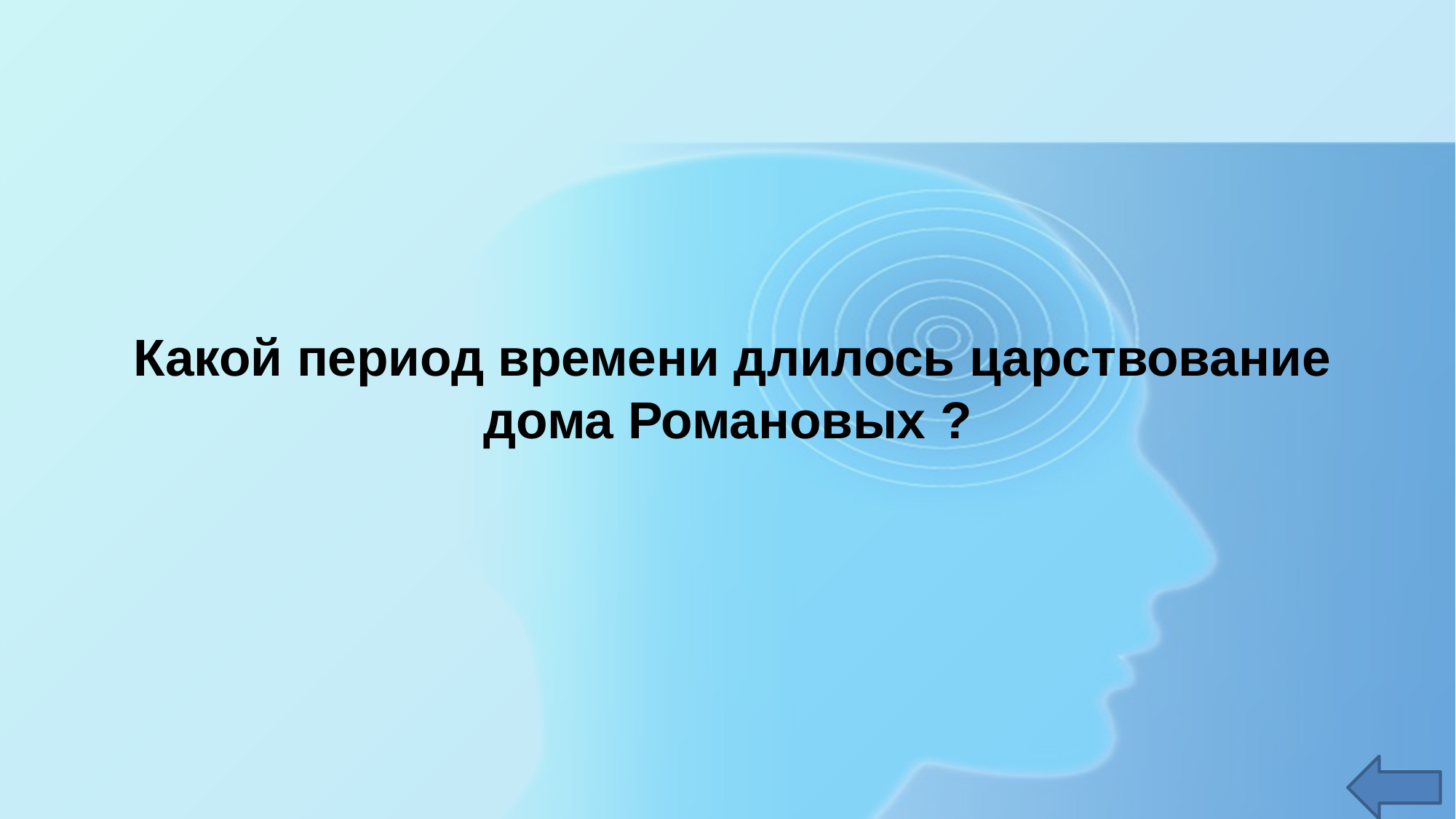

# Какой период времени длилось царствование дома Романовых ?